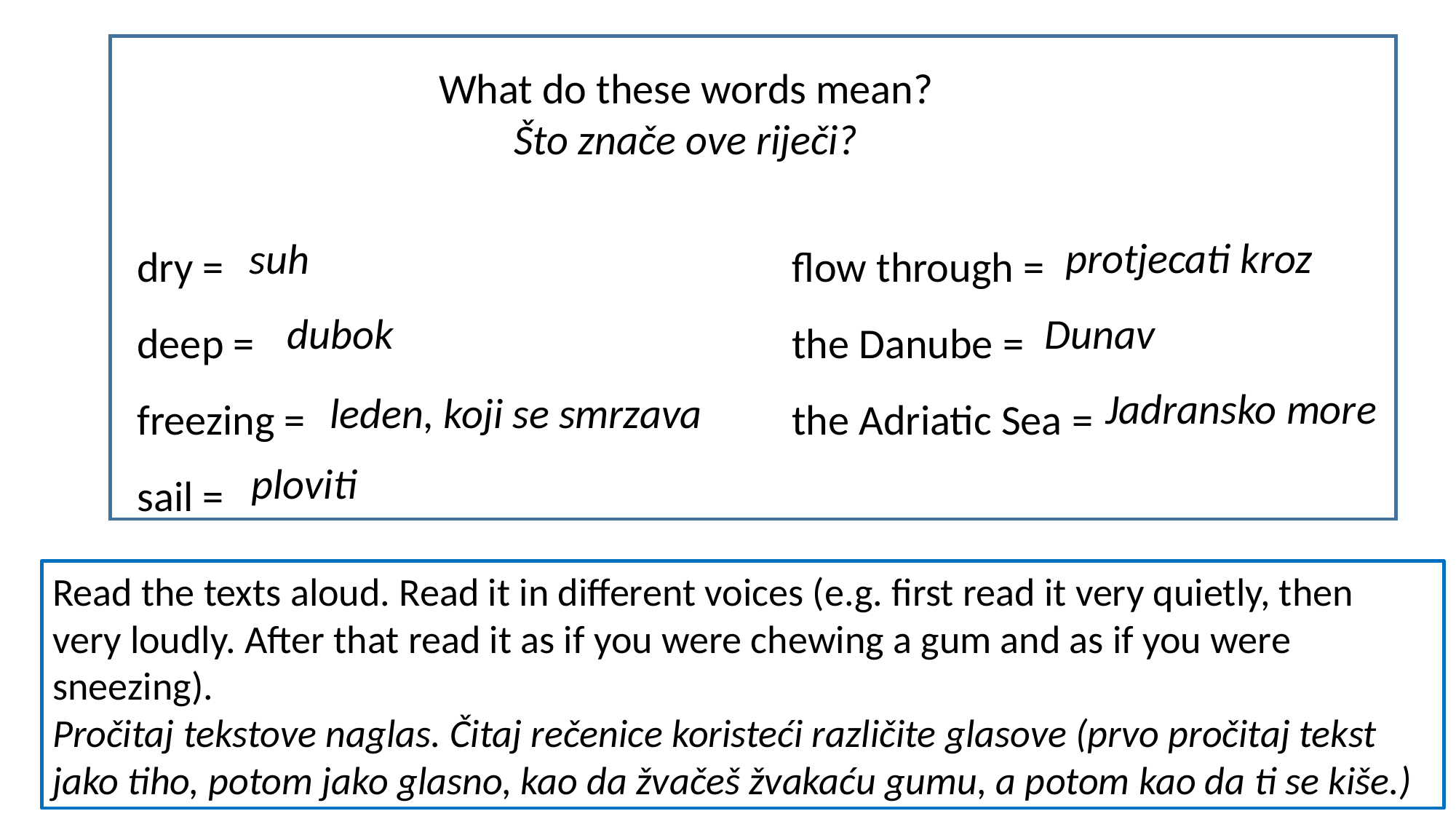

What do these words mean?
Što znače ove riječi?

dry =						flow through =
deep =					the Danube =
freezing = 					the Adriatic Sea =
sail =
protjecati kroz
suh
dubok
Dunav
Jadransko more
leden, koji se smrzava
ploviti
Read the texts aloud. Read it in different voices (e.g. first read it very quietly, then very loudly. After that read it as if you were chewing a gum and as if you were sneezing).
Pročitaj tekstove naglas. Čitaj rečenice koristeći različite glasove (prvo pročitaj tekst jako tiho, potom jako glasno, kao da žvačeš žvakaću gumu, a potom kao da ti se kiše.)